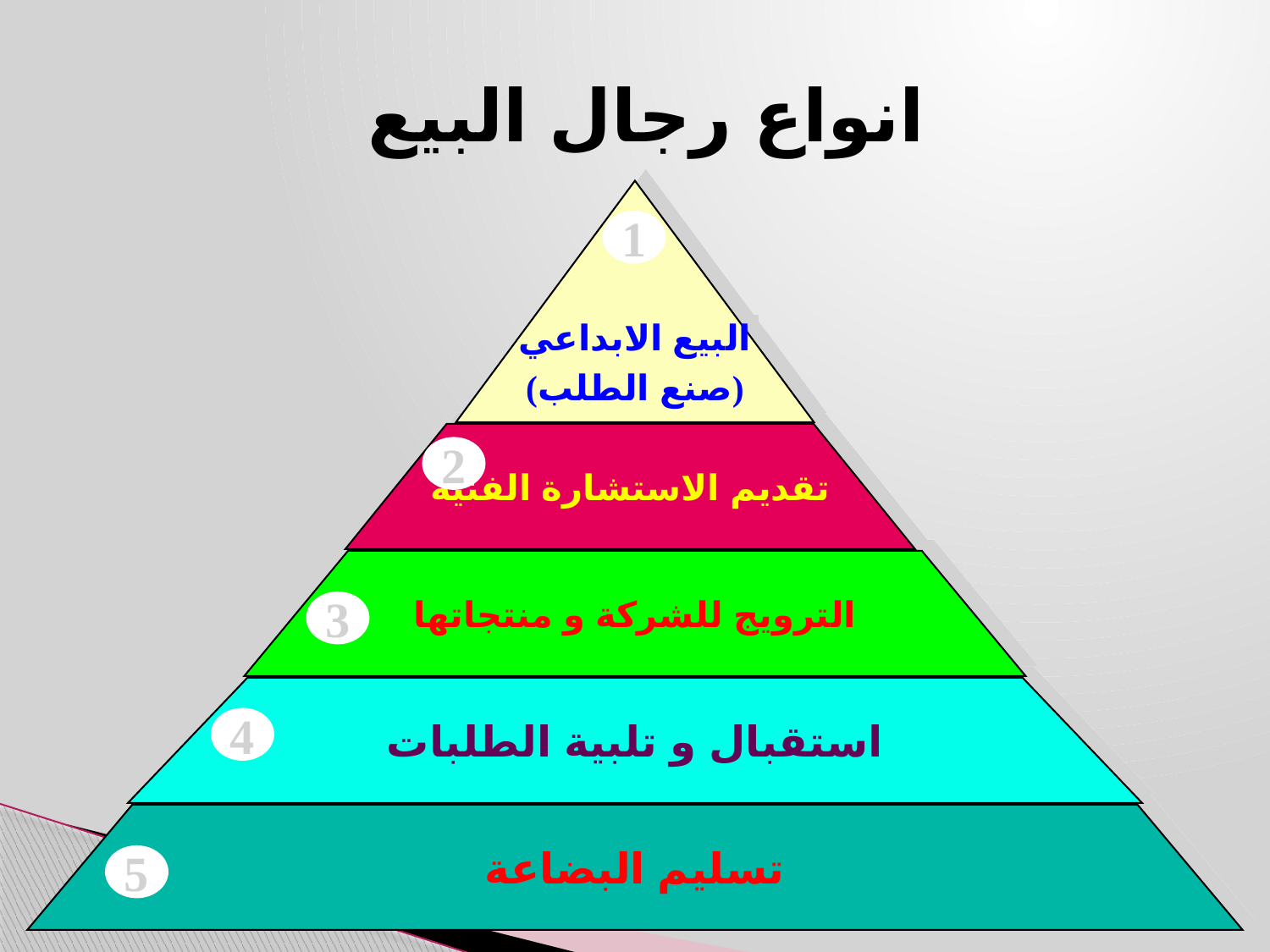

# انواع رجال البيع
البيع الابداعي
(صنع الطلب)
1
تقديم الاستشارة الفنية
2
الترويج للشركة و منتجاتها
3
استقبال و تلبية الطلبات
4
تسليم البضاعة
5